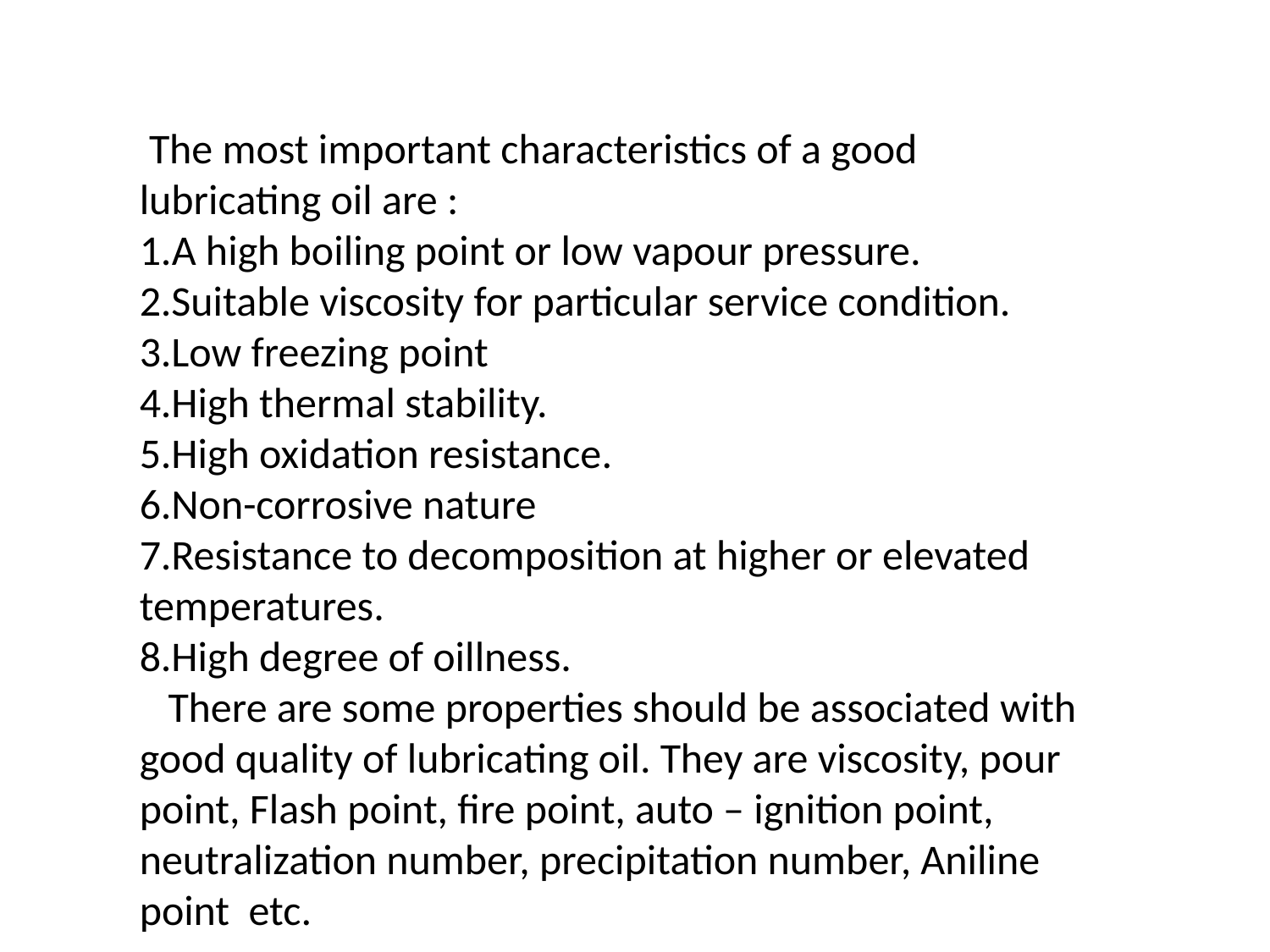

The most important characteristics of a good lubricating oil are :
1.A high boiling point or low vapour pressure.
2.Suitable viscosity for particular service condition.
3.Low freezing point
4.High thermal stability.
5.High oxidation resistance.
6.Non-corrosive nature
7.Resistance to decomposition at higher or elevated temperatures.
8.High degree of oillness.
   There are some properties should be associated with good quality of lubricating oil. They are viscosity, pour point, Flash point, fire point, auto – ignition point, neutralization number, precipitation number, Aniline point  etc.